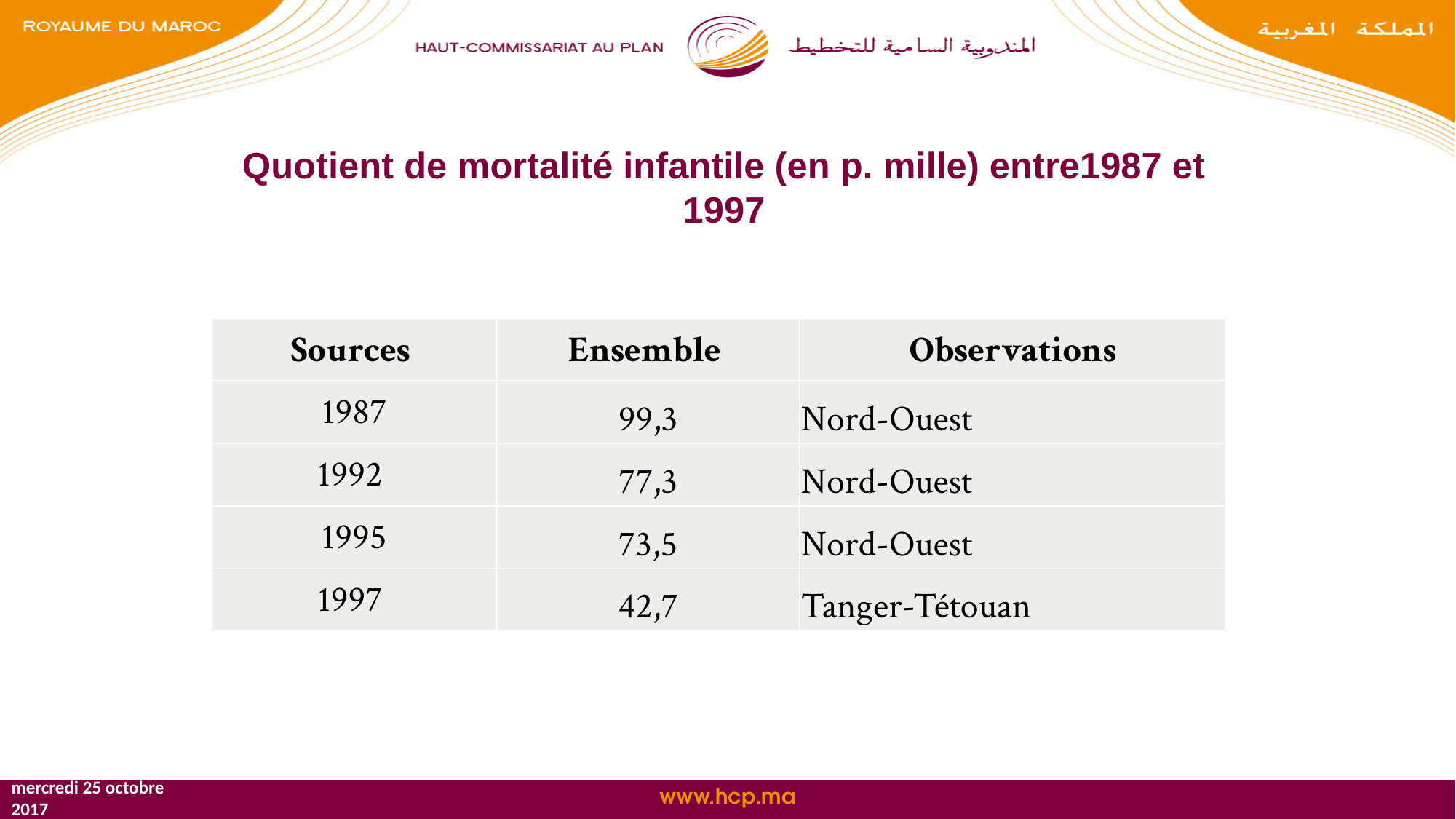

Quotient de mortalité infantile (en p. mille) entre1987 et 1997

| Sources | Ensemble | Observations |
| --- | --- | --- |
| 1987 | 99,3 | Nord-Ouest |
| 1992 | 77,3 | Nord-Ouest |
| 1995 | 73,5 | Nord-Ouest |
| 1997 | 42,7 | Tanger-Tétouan |
mercredi 25 octobre 2017